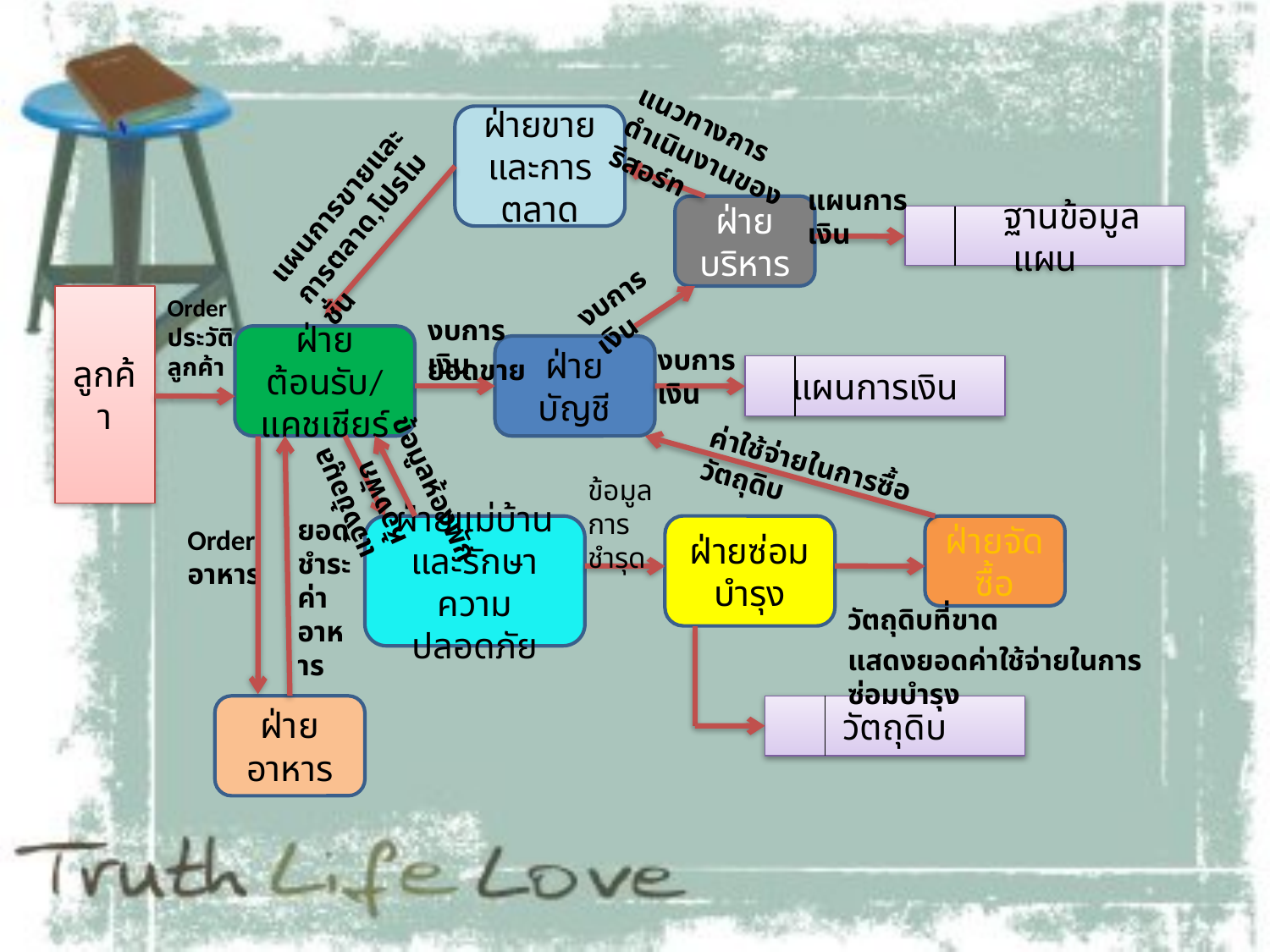

ฝ่ายขายและการตลาด
แนวทางการดำเนินงานของรีสอร์ท
แผนการขายและการตลาด,โปรโมชั่น
แผนการเงิน
ฝ่ายบริหาร
      ฐานข้อมูลแผน
งบการเงิน
ลูกค้า
Order ประวัติลูกค้า
งบการเงิน
ฝ่ายต้อนรับ/แคชเชียร์
ฝ่ายบัญชี
งบการเงิน
ยอดขาย
แผนการเงิน
ค่าใช้จ่ายในการซื้อวัตถุดิบ
แจ้งข้อมูลห้องพัก
ข้อมูลการชำรุด
ข้อมูลห้องพัก
ยอดชำระค่าอาหาร
Order อาหาร
ฝ่ายแม่บ้านและรักษาความปลอดภัย
ฝ่ายซ่อมบำรุง
ฝ่ายจัดซื้อ
วัตถุดิบที่ขาด
แสดงยอดค่าใช้จ่ายในการซ่อมบำรุง
ฝ่ายอาหาร
วัตถุดิบ